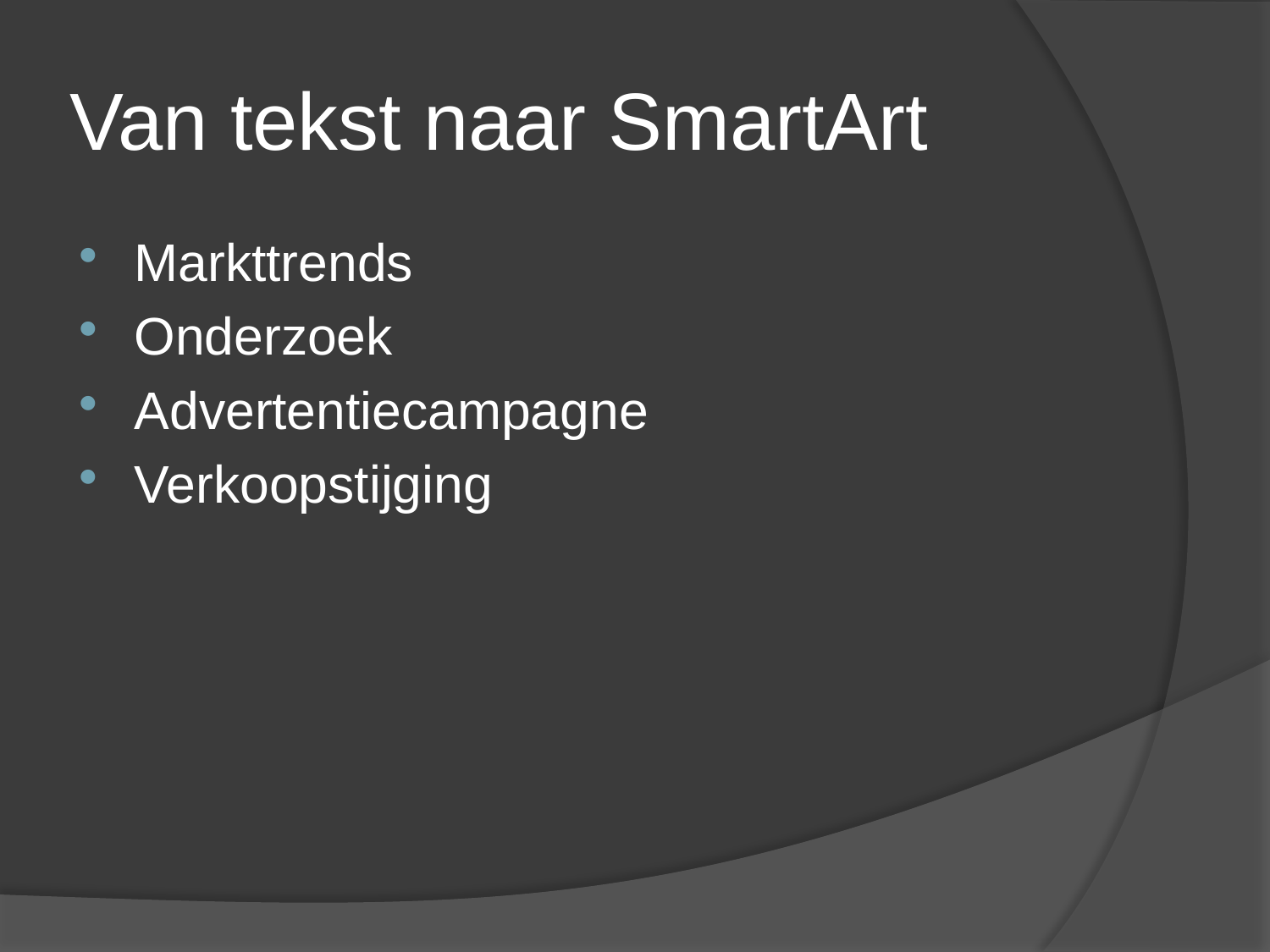

# Van tekst naar SmartArt
Markttrends
Onderzoek
Advertentiecampagne
Verkoopstijging